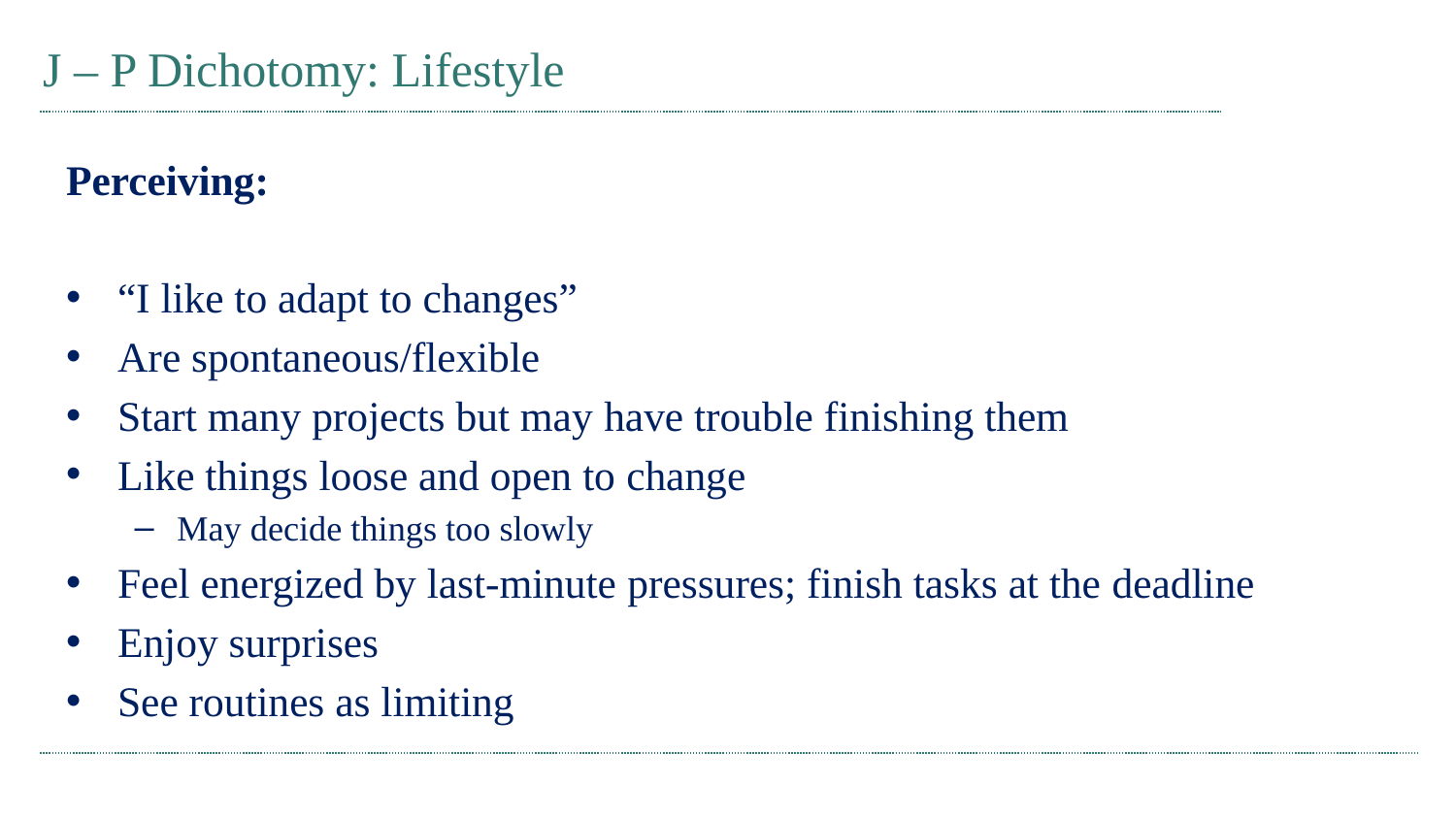

# J – P Dichotomy: Lifestyle
Perceiving:

“I like to adapt to changes”
Are spontaneous/flexible
Start many projects but may have trouble finishing them
Like things loose and open to change
May decide things too slowly
Feel energized by last-minute pressures; finish tasks at the deadline
Enjoy surprises
See routines as limiting